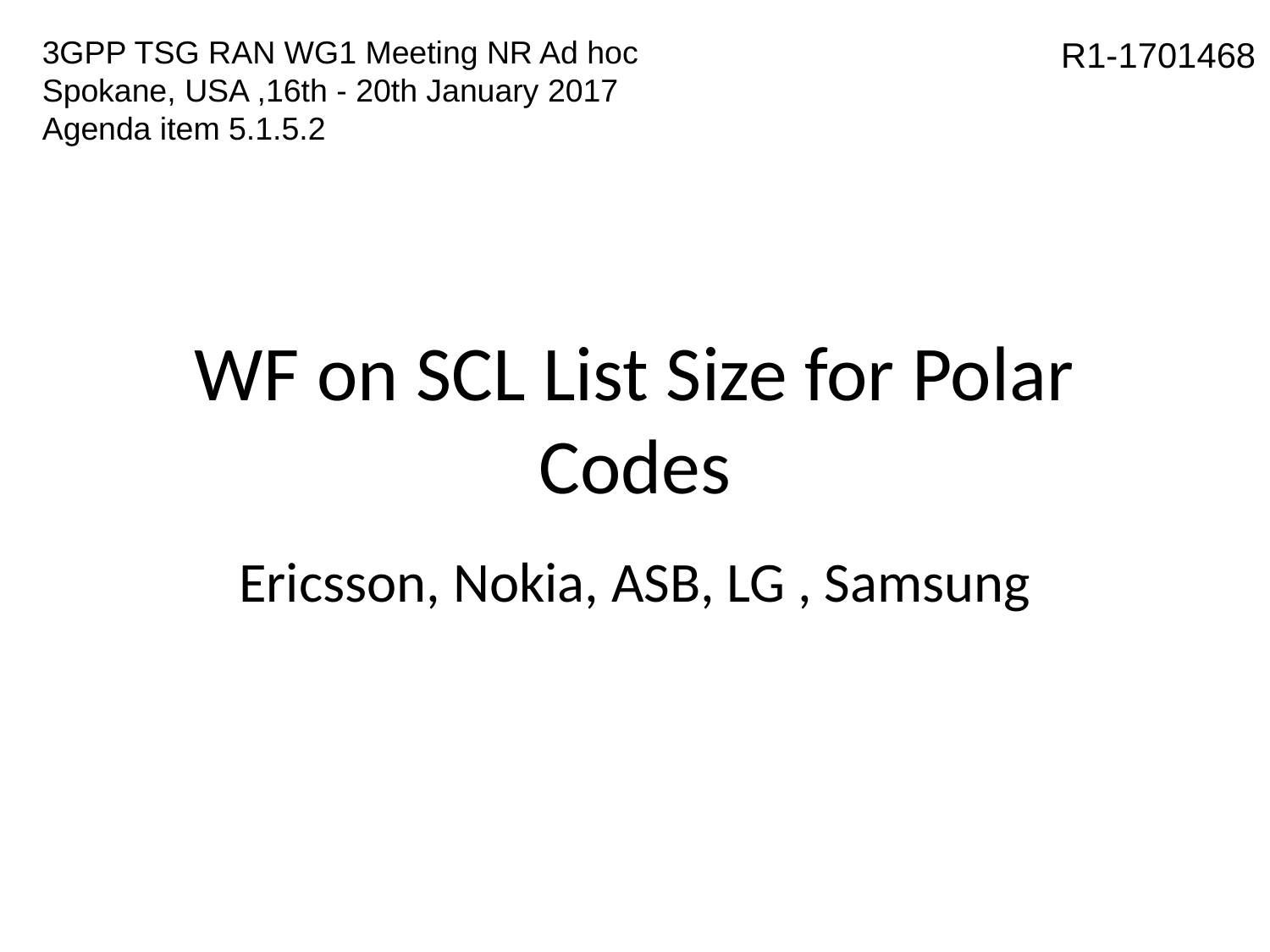

3GPP TSG RAN WG1 Meeting NR Ad hoc
Spokane, USA ,16th - 20th January 2017
Agenda item 5.1.5.2
R1-1701468
# WF on SCL List Size for Polar Codes
Ericsson, Nokia, ASB, LG , Samsung